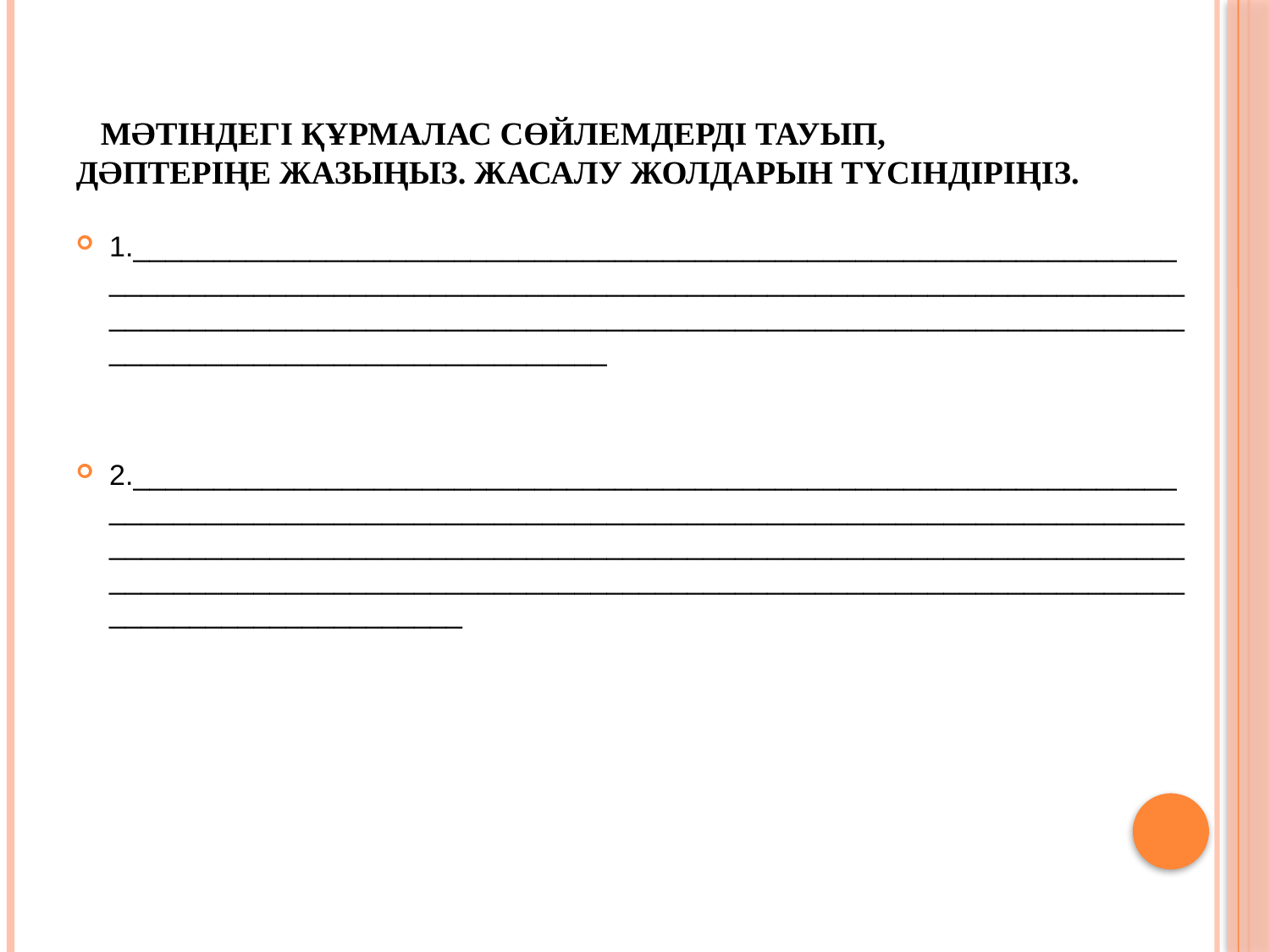

# Мәтіндегі құрмалас сөйлемдерді тауып, дәптеріңе жазыңыз. Жасалу жолдарын түсіндіріңіз.
1.______________________________________________________________________________________________________________________________________________________________________________________________________________________________________

2.________________________________________________________________________________________________________________________________________________________________________________________________________________________________________________________________________________________________